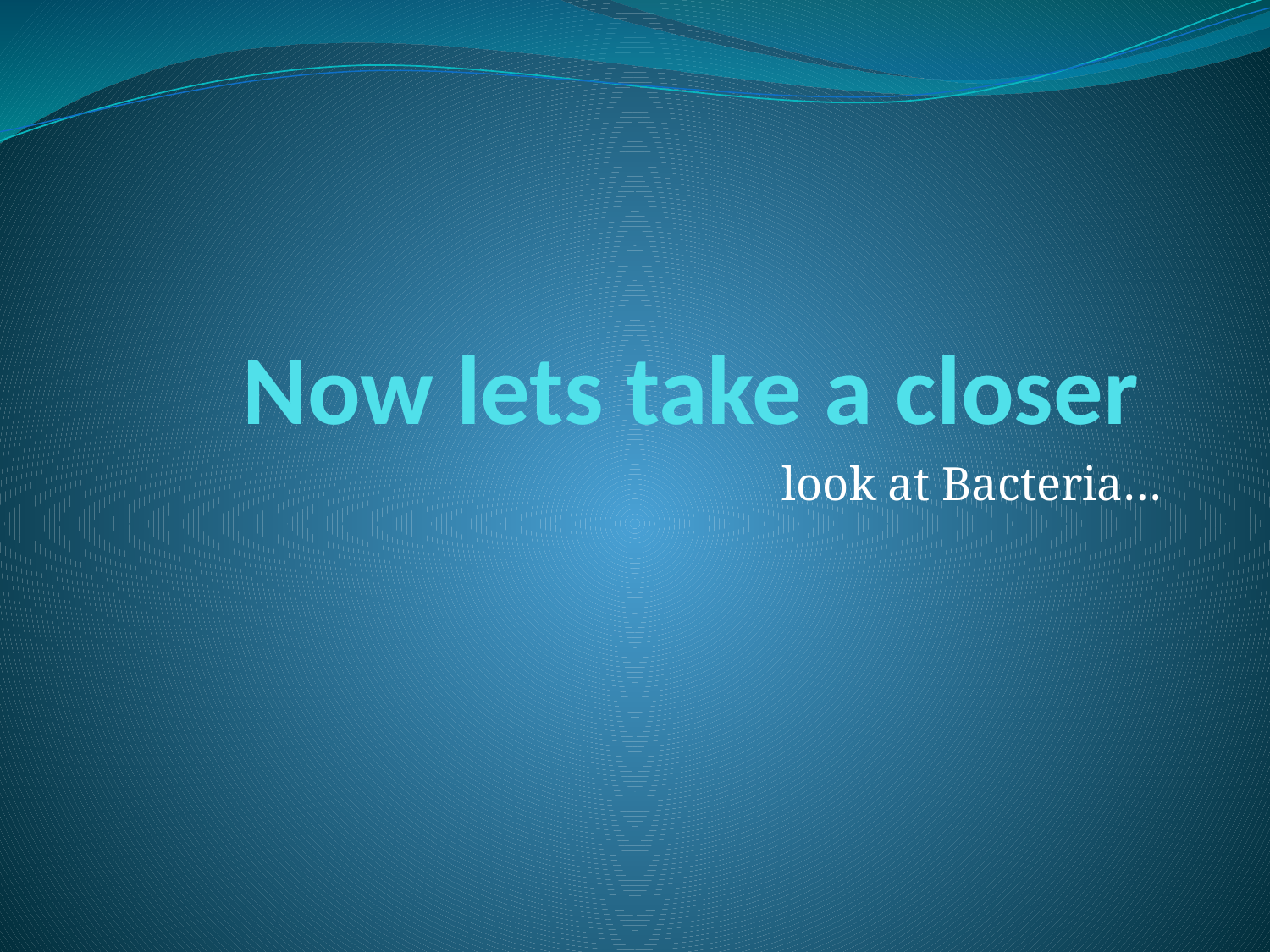

# Now lets take a closer
look at Bacteria…